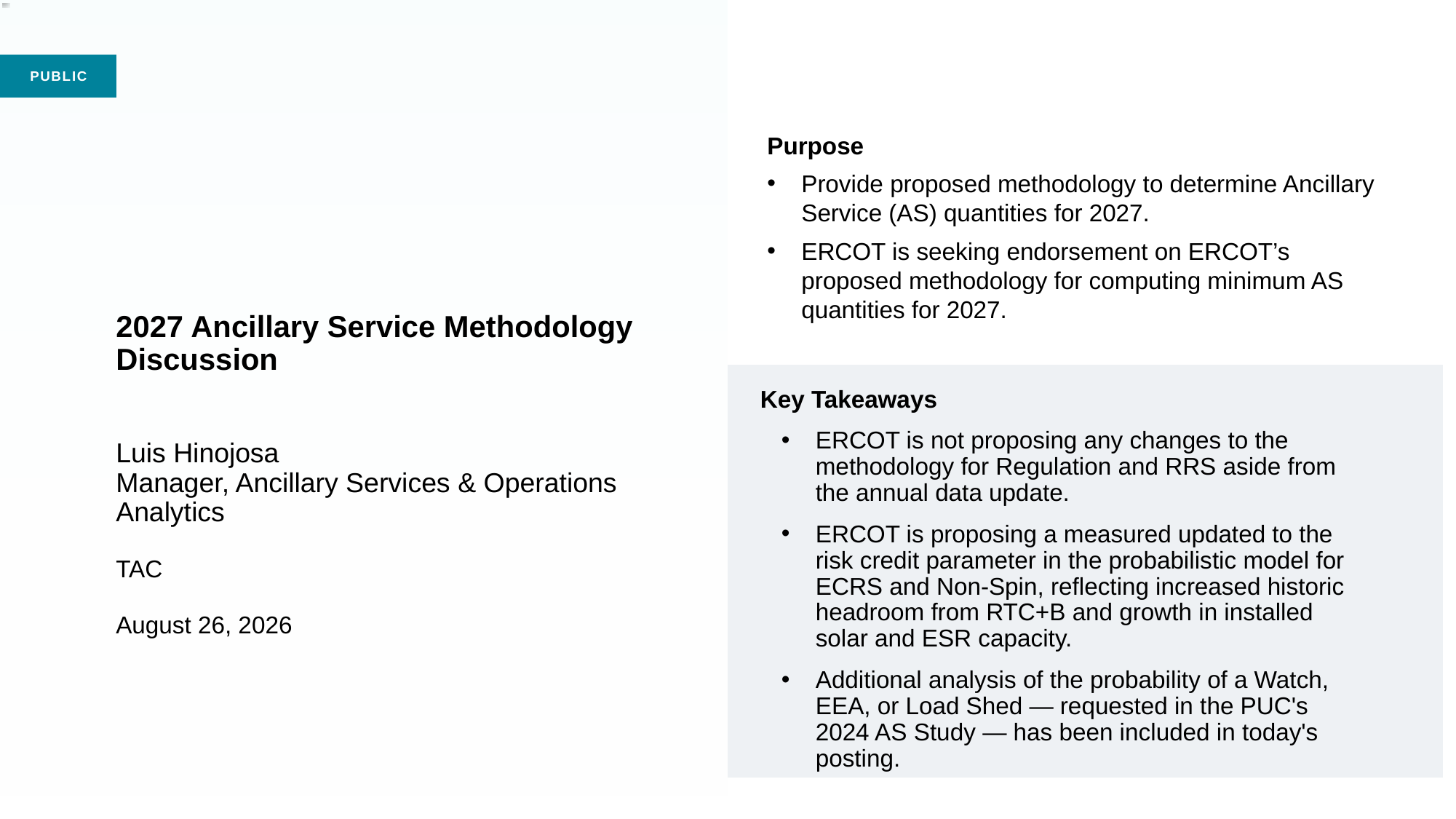

Purpose
Provide proposed methodology to determine Ancillary Service (AS) quantities for 2027.
ERCOT is seeking endorsement on ERCOT’s proposed methodology for computing minimum AS quantities for 2027.
# 2027 Ancillary Service Methodology Discussion Luis Hinojosa Manager, Ancillary Services & Operations Analytics TAC August 26, 2026
Key Takeaways
ERCOT is not proposing any changes to the methodology for Regulation and RRS aside from the annual data update.
ERCOT is proposing a measured updated to the risk credit parameter in the probabilistic model for ECRS and Non-Spin, reflecting increased historic headroom from RTC+B and growth in installed solar and ESR capacity.
Additional analysis of the probability of a Watch, EEA, or Load Shed — requested in the PUC's 2024 AS Study — has been included in today's posting.